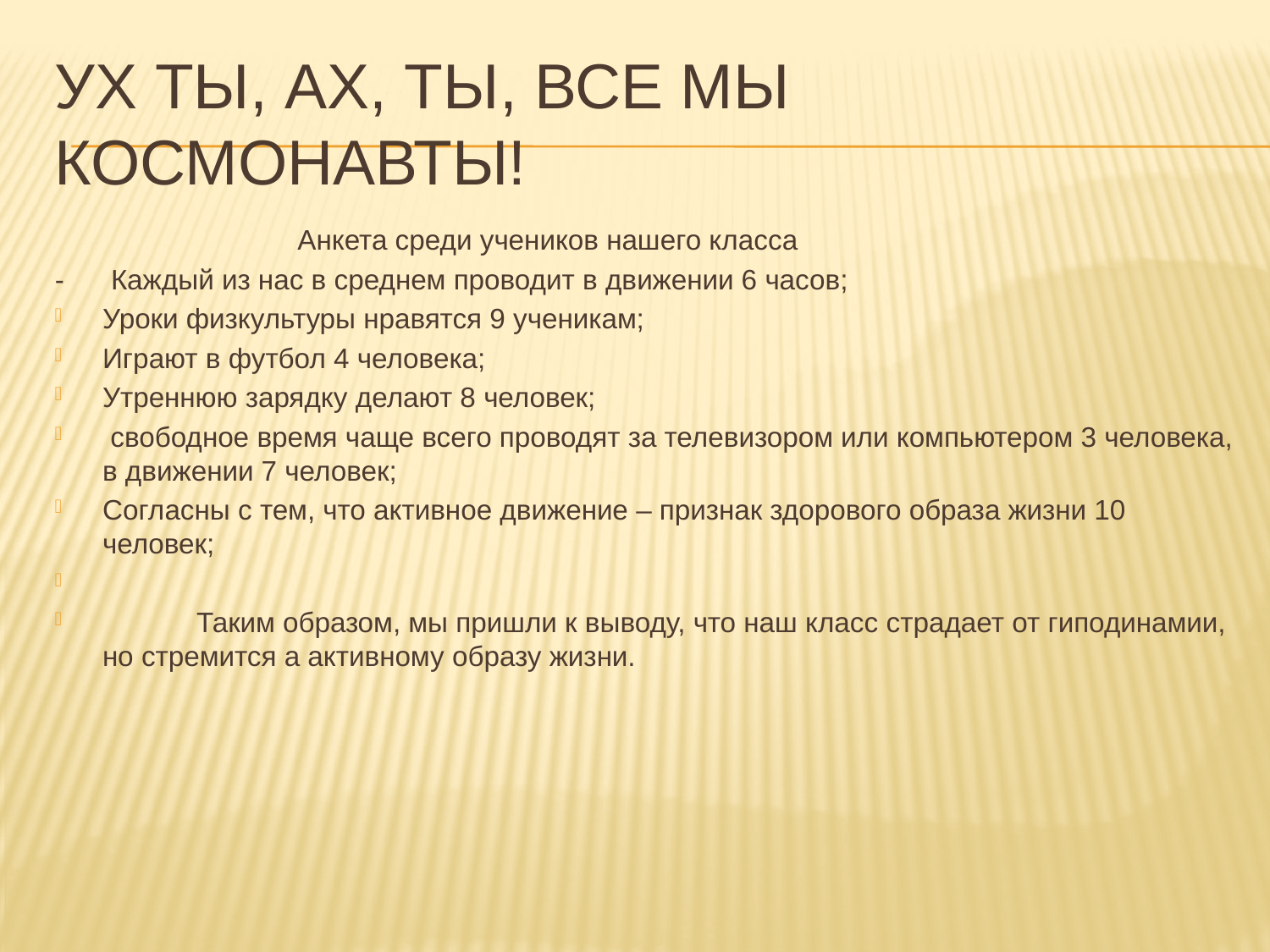

# Ух ты, ах, ты, все мы космонавты!
                               Анкета среди учеников нашего класса
-      Каждый из нас в среднем проводит в движении 6 часов;
Уроки физкультуры нравятся 9 ученикам;
Играют в футбол 4 человека;
Утреннюю зарядку делают 8 человек;
 свободное время чаще всего проводят за телевизором или компьютером 3 человека, в движении 7 человек;
Согласны с тем, что активное движение – признак здорового образа жизни 10 человек;

            Таким образом, мы пришли к выводу, что наш класс страдает от гиподинамии, но стремится а активному образу жизни.